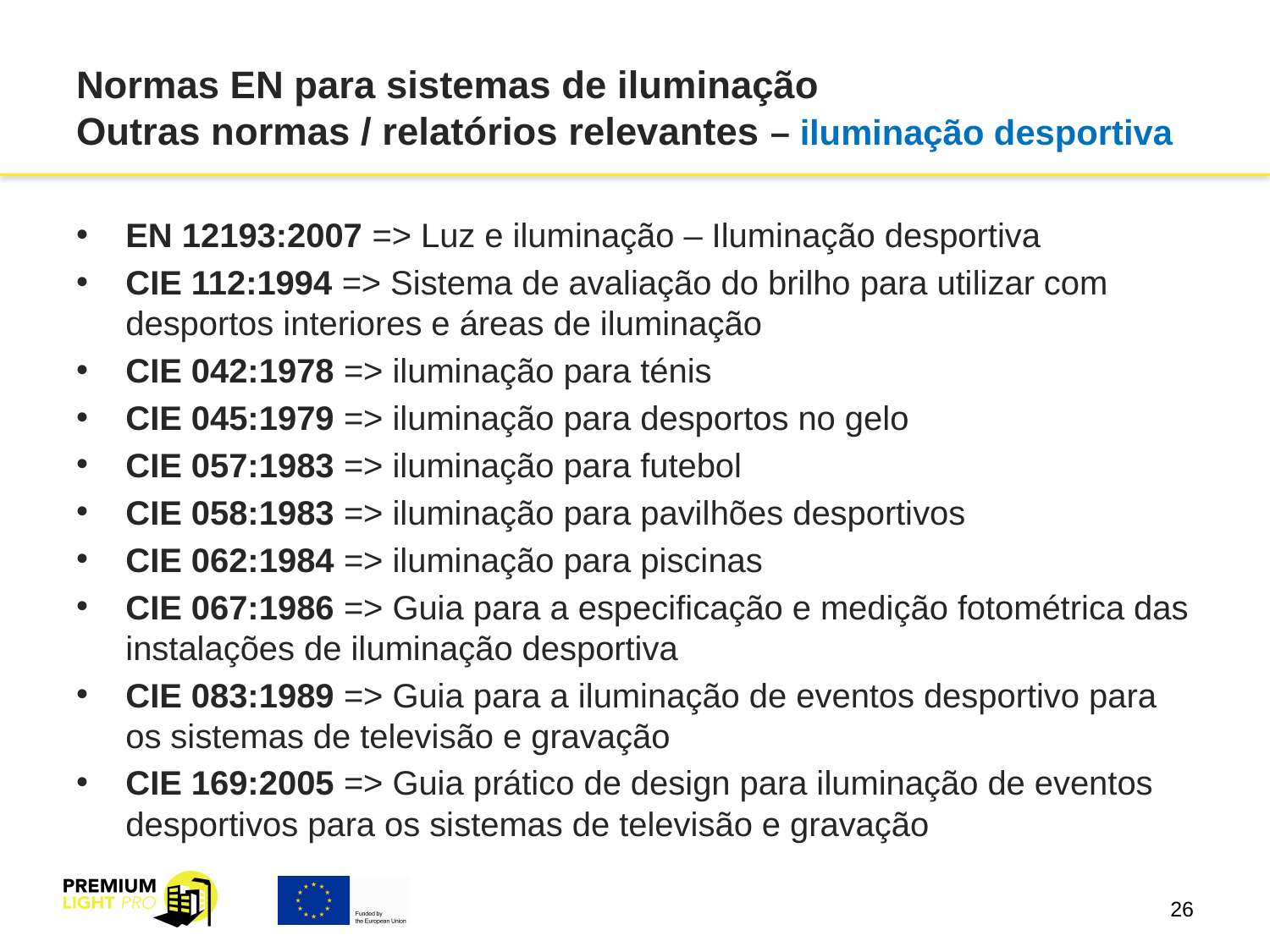

# Normas EN para sistemas de iluminação Outras normas / relatórios relevantes – iluminação desportiva
EN 12193:2007 => Luz e iluminação – Iluminação desportiva
CIE 112:1994 => Sistema de avaliação do brilho para utilizar com desportos interiores e áreas de iluminação
CIE 042:1978 => iluminação para ténis
CIE 045:1979 => iluminação para desportos no gelo
CIE 057:1983 => iluminação para futebol
CIE 058:1983 => iluminação para pavilhões desportivos
CIE 062:1984 => iluminação para piscinas
CIE 067:1986 => Guia para a especificação e medição fotométrica das instalações de iluminação desportiva
CIE 083:1989 => Guia para a iluminação de eventos desportivo para os sistemas de televisão e gravação
CIE 169:2005 => Guia prático de design para iluminação de eventos desportivos para os sistemas de televisão e gravação